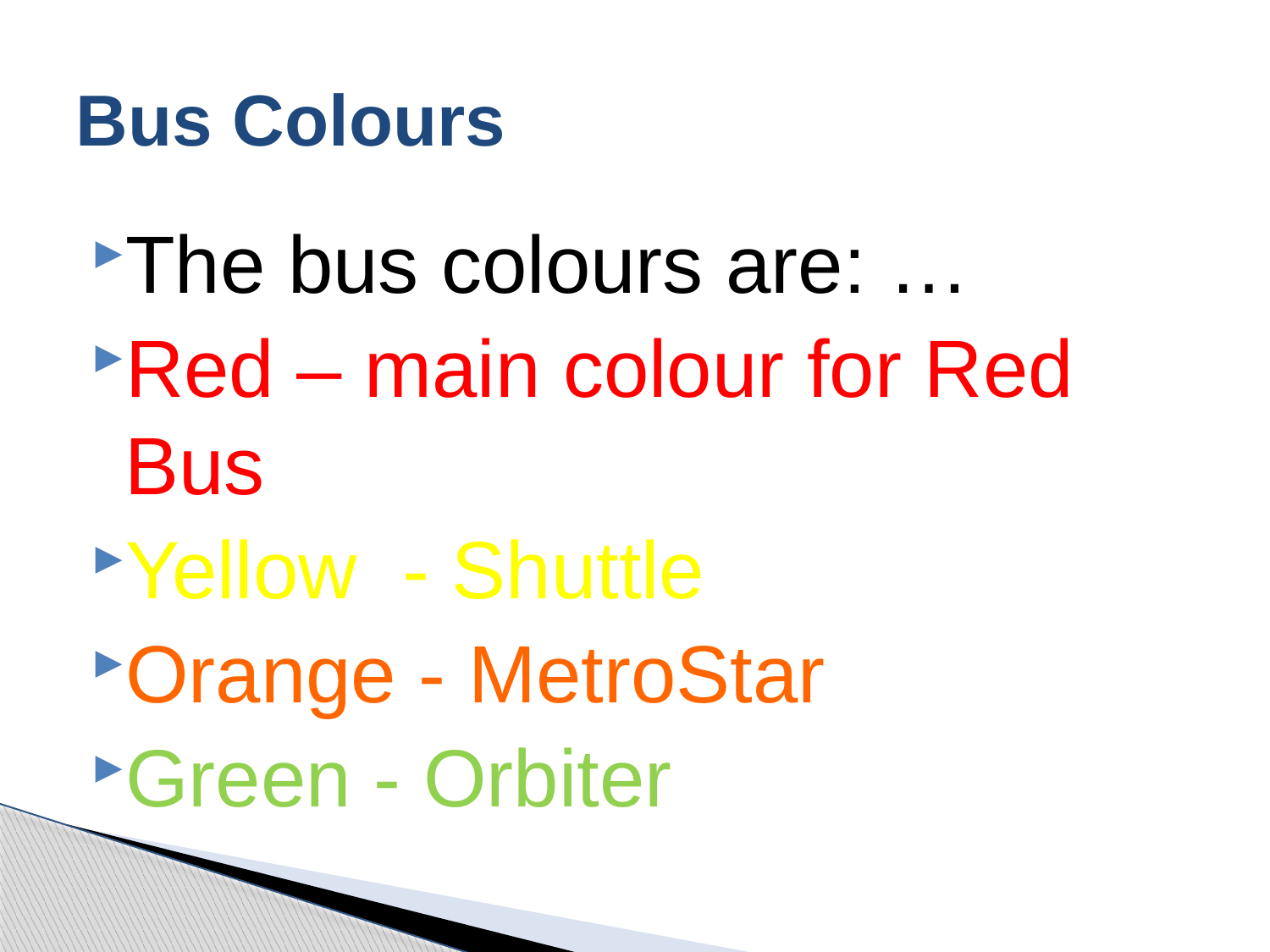

# Bus Colours
The bus colours are: …
Red – main colour for Red Bus
Yellow  - Shuttle
Orange - MetroStar
Green - Orbiter